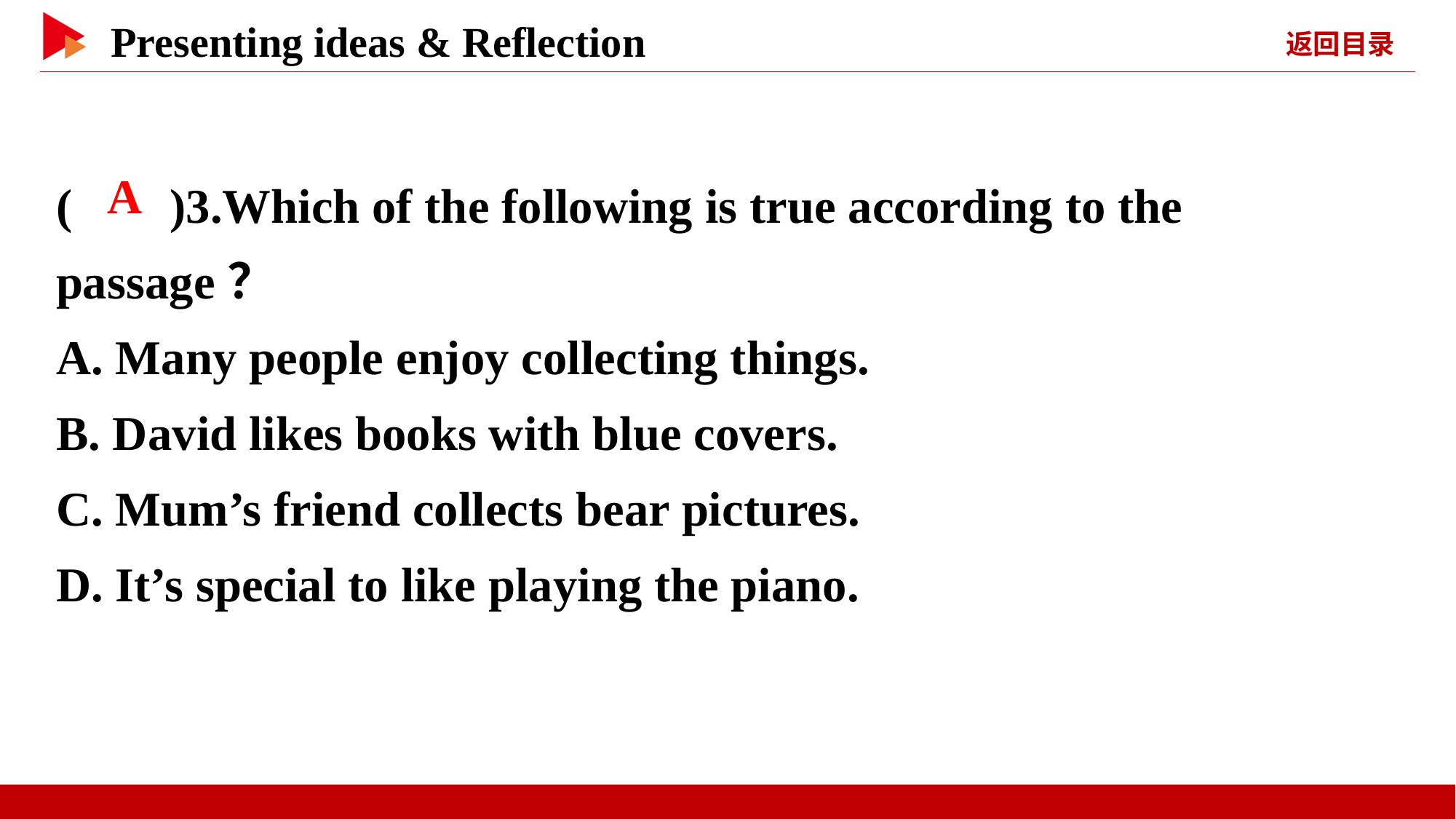

(        )3.Which of the following is true according to the passage？
A. Many people enjoy collecting things.
B. David likes books with blue covers.
C. Mum’s friend collects bear pictures.
D. It’s special to like playing the piano.
   A